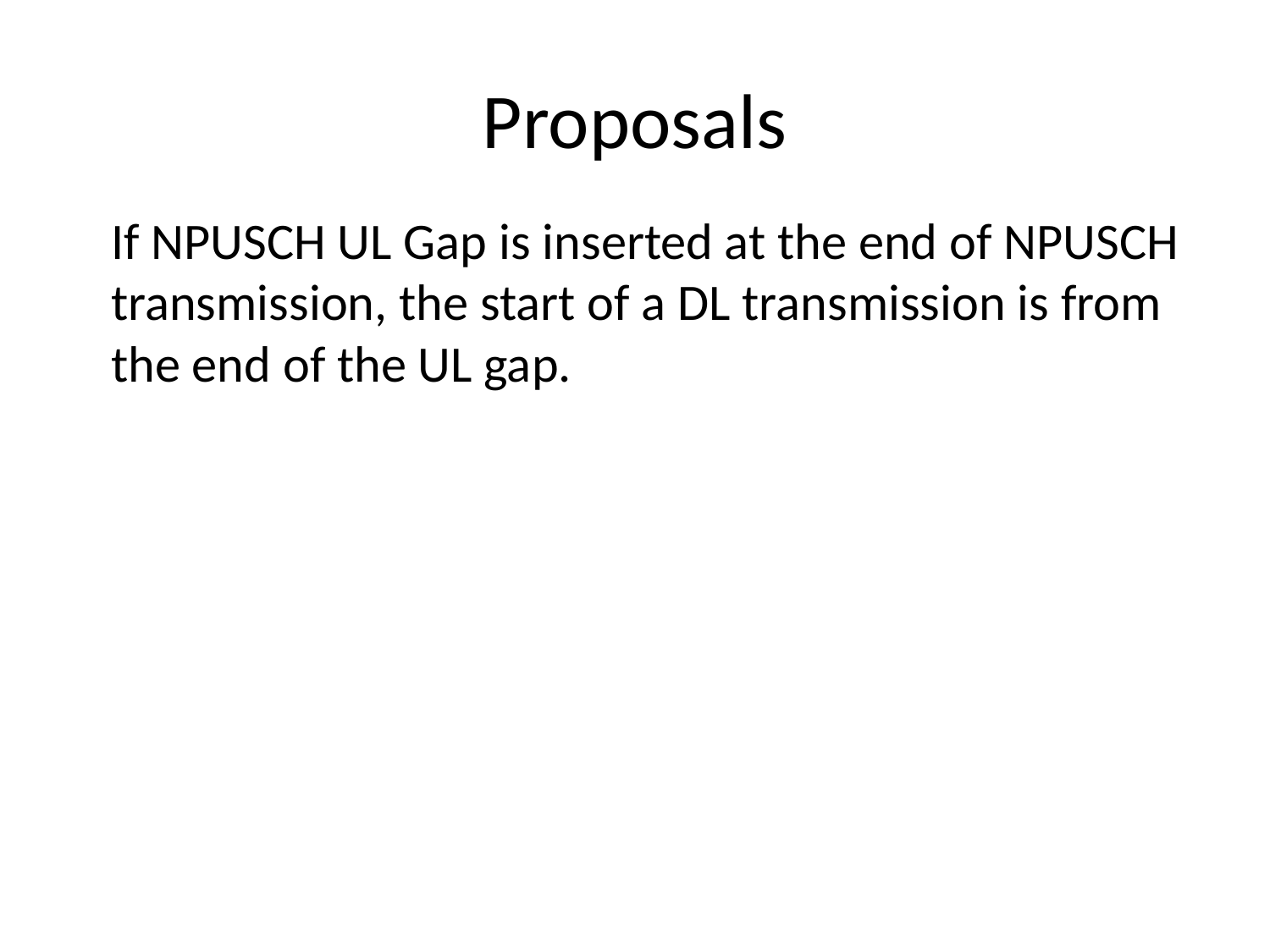

# Proposals
If NPUSCH UL Gap is inserted at the end of NPUSCH transmission, the start of a DL transmission is from the end of the UL gap.